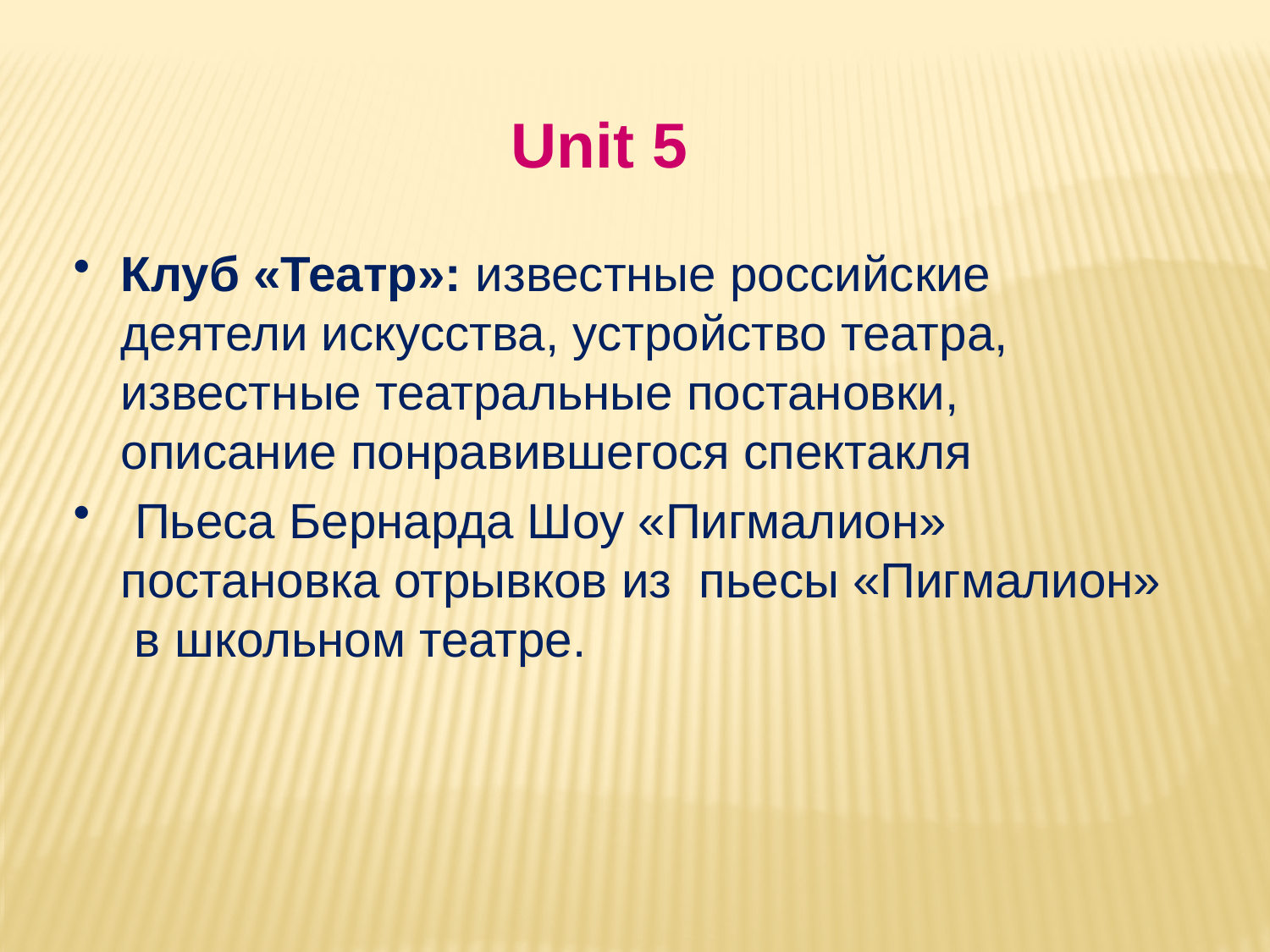

Unit 5
Клуб «Театр»: известные российские  деятели искусства, устройство театра, известные театральные постановки, описание понравившегося спектакля
 Пьеса Бернарда Шоу «Пигмалион» постановка отрывков из  пьесы «Пигмалион»  в школьном театре.